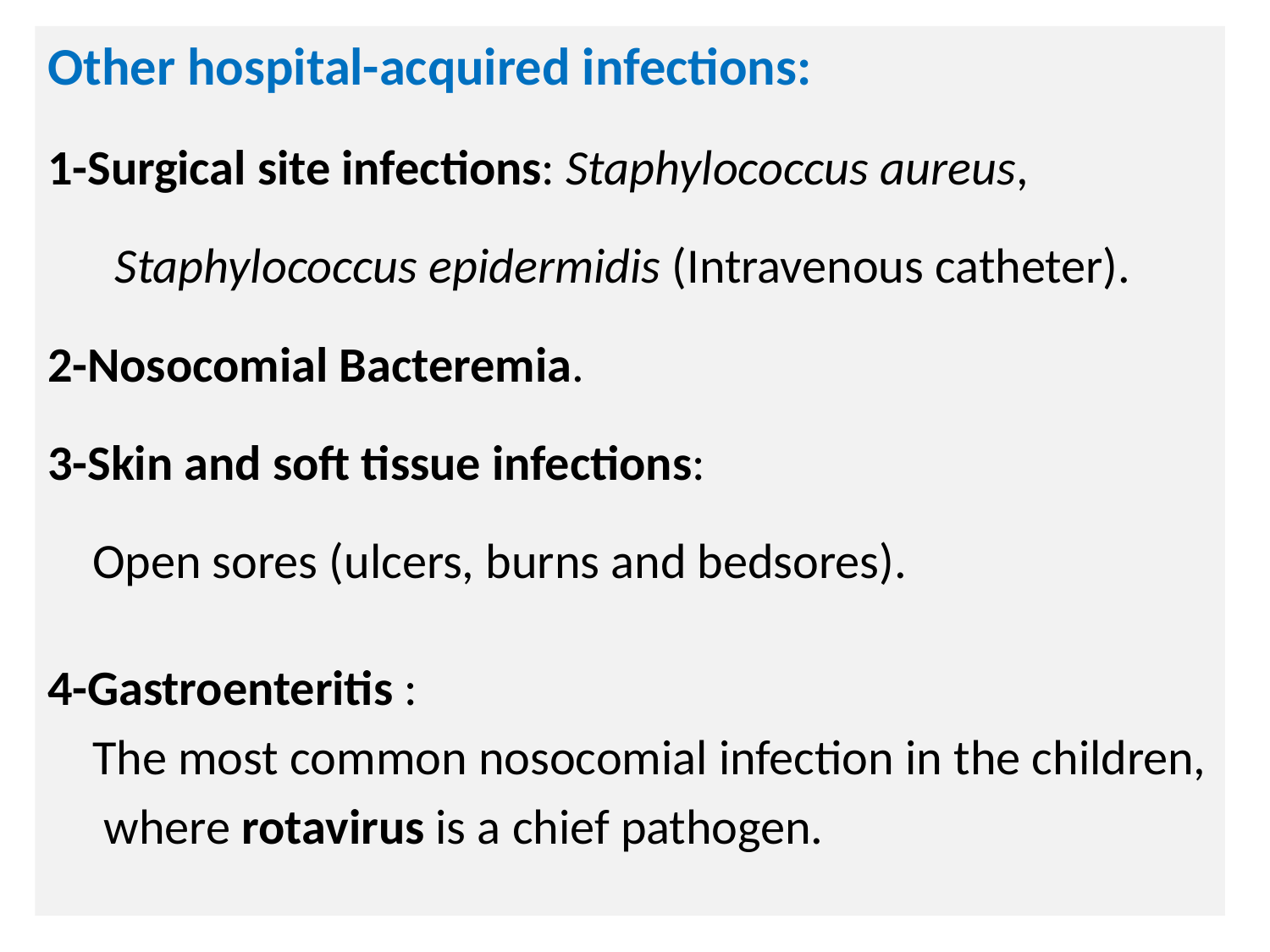

Other hospital-acquired infections:
1-Surgical site infections: Staphylococcus aureus,
      Staphylococcus epidermidis (Intravenous catheter).
2-Nosocomial Bacteremia.
3-Skin and soft tissue infections:
    Open sores (ulcers, burns and bedsores).

4-Gastroenteritis :
    The most common nosocomial infection in the children,
     where rotavirus is a chief pathogen.
# N